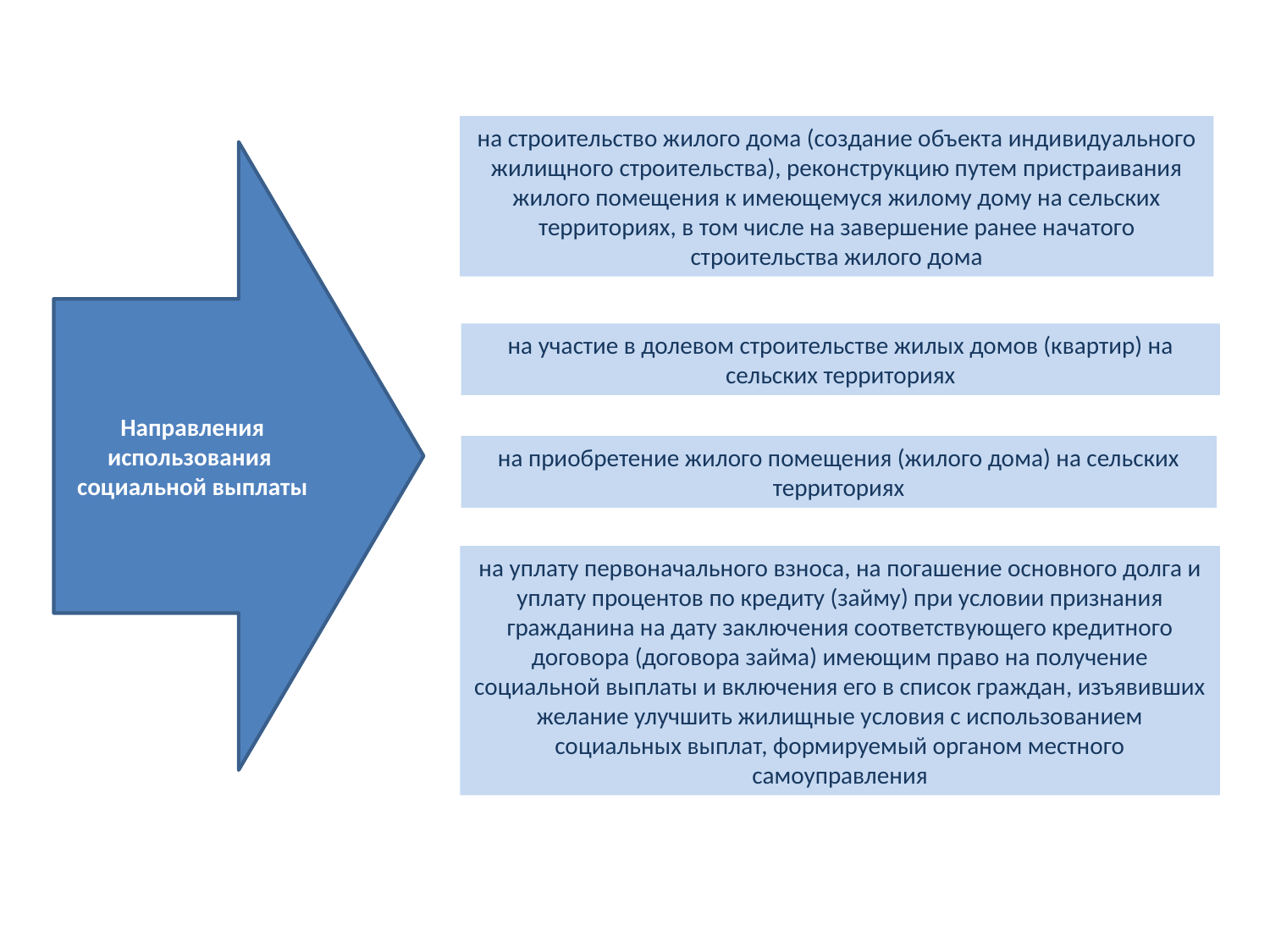

на строительство жилого дома (создание объекта индивидуального жилищного строительства), реконструкцию путем пристраивания жилого помещения к имеющемуся жилому дому на сельских территориях, в том числе на завершение ранее начатого строительства жилого дома
Направления использования  социальной выплаты
на участие в долевом строительстве жилых домов (квартир) на сельских территориях
на приобретение жилого помещения (жилого дома) на сельских территориях
на уплату первоначального взноса, на погашение основного долга и уплату процентов по кредиту (займу) при условии признания гражданина на дату заключения соответствующего кредитного договора (договора займа) имеющим право на получение социальной выплаты и включения его в список граждан, изъявивших желание улучшить жилищные условия с использованием социальных выплат, формируемый органом местного самоуправления